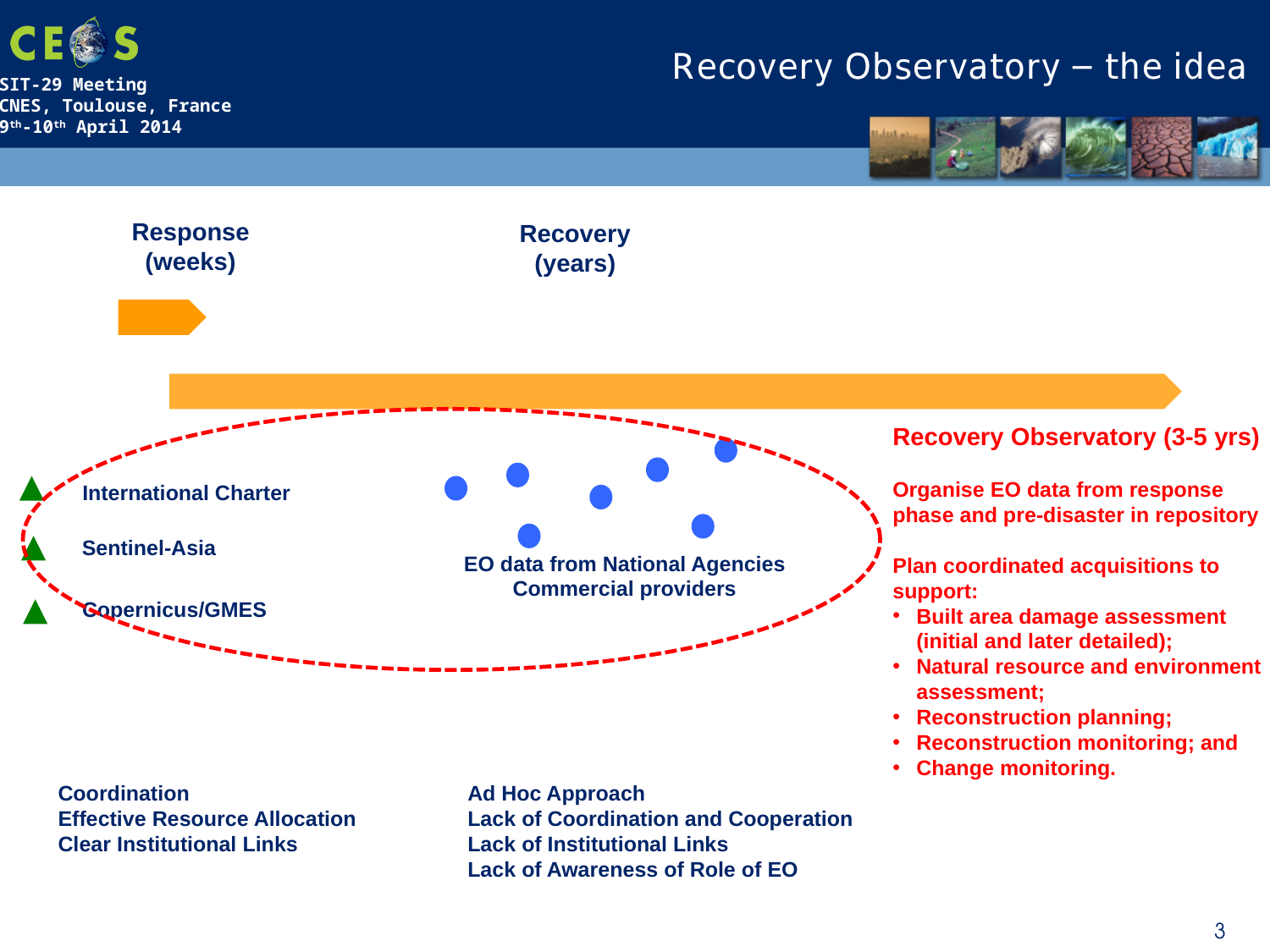

Recovery Observatory – the idea
Response
(weeks)
Recovery
(years)

Recovery Observatory (3-5 yrs)

Organise EO data from response phase and pre-disaster in repository

Plan coordinated acquisitions to support:
Built area damage assessment (initial and later detailed);
Natural resource and environment assessment;
Reconstruction planning;
Reconstruction monitoring; and
Change monitoring.

 International Charter

 Sentinel-Asia

EO data from National Agencies
Commercial providers
 Copernicus/GMES

Coordination
Effective Resource Allocation
Clear Institutional Links
Ad Hoc Approach
Lack of Coordination and Cooperation
Lack of Institutional Links
Lack of Awareness of Role of EO
3